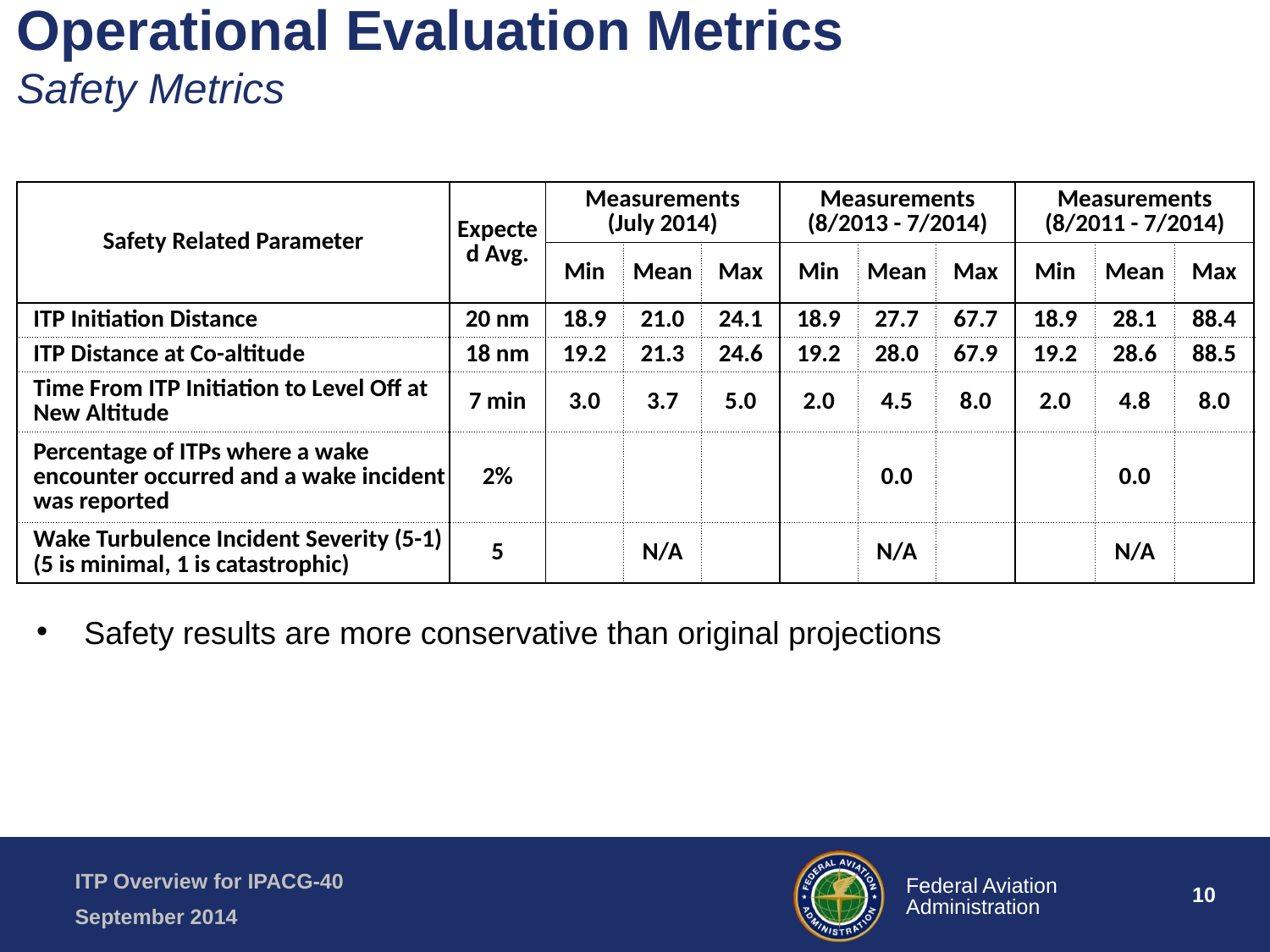

# Operational Evaluation Metrics Safety Metrics
| Safety Related Parameter | Expected Avg. | Measurements (July 2014) |  |  | Measurements (8/2013 - 7/2014) |  |  | Measurements (8/2011 - 7/2014) |  |  |
| --- | --- | --- | --- | --- | --- | --- | --- | --- | --- | --- |
|  |  | Min | Mean | Max | Min | Mean | Max | Min | Mean | Max |
| ITP Initiation Distance | 20 nm | 18.9 | 21.0 | 24.1 | 18.9 | 27.7 | 67.7 | 18.9 | 28.1 | 88.4 |
| ITP Distance at Co-altitude | 18 nm | 19.2 | 21.3 | 24.6 | 19.2 | 28.0 | 67.9 | 19.2 | 28.6 | 88.5 |
| Time From ITP Initiation to Level Off at New Altitude | 7 min | 3.0 | 3.7 | 5.0 | 2.0 | 4.5 | 8.0 | 2.0 | 4.8 | 8.0 |
| Percentage of ITPs where a wake encounter occurred and a wake incident was reported | 2% |  |  |  |  | 0.0 |  |  | 0.0 |  |
| Wake Turbulence Incident Severity (5-1) (5 is minimal, 1 is catastrophic) | 5 |  | N/A |  |  | N/A |  |  | N/A |  |
Safety results are more conservative than original projections